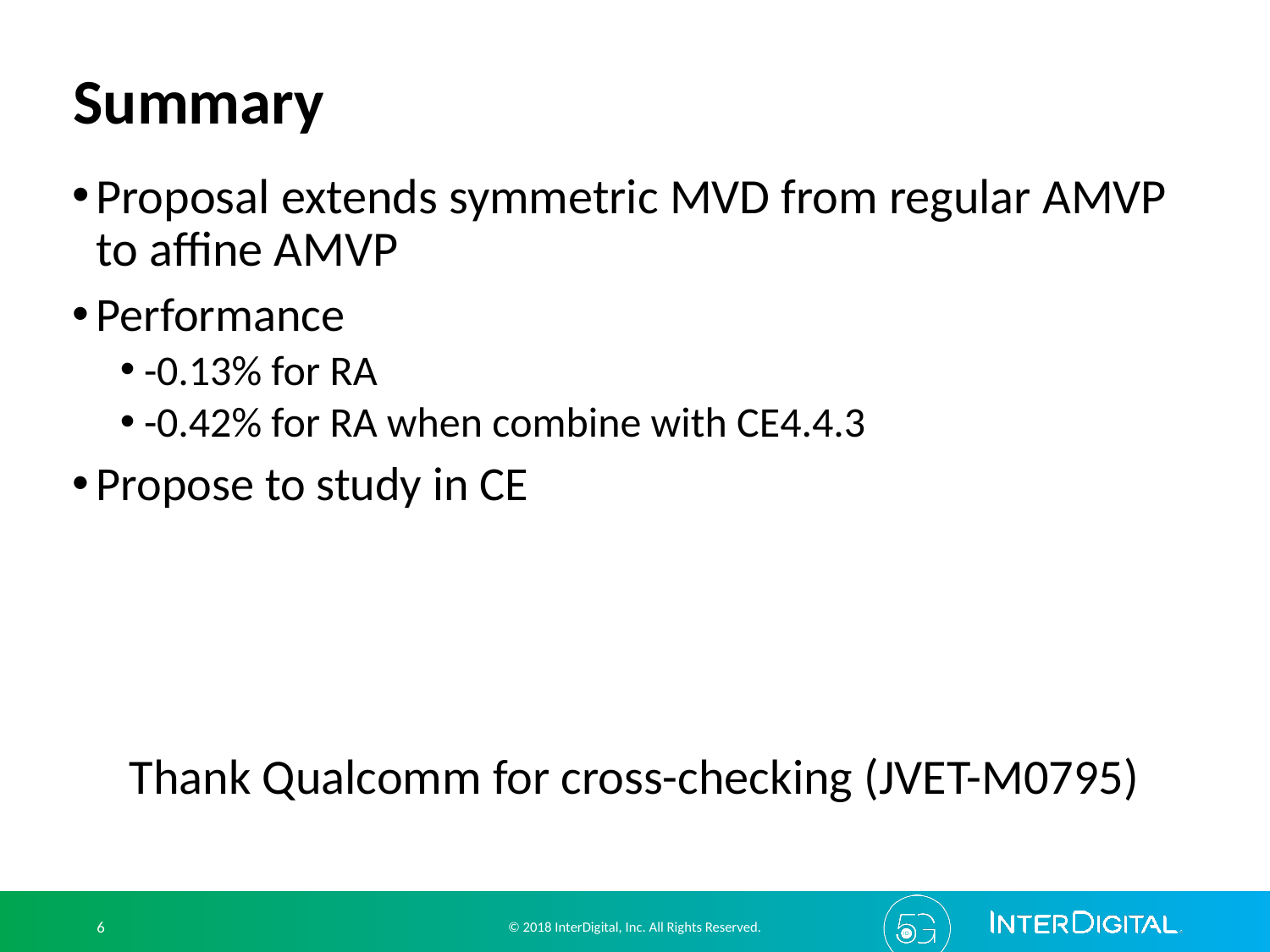

# Summary
Proposal extends symmetric MVD from regular AMVP to affine AMVP
Performance
-0.13% for RA
-0.42% for RA when combine with CE4.4.3
Propose to study in CE

Thank Qualcomm for cross-checking (JVET-M0795)
© 2018 InterDigital, Inc. All Rights Reserved.
6